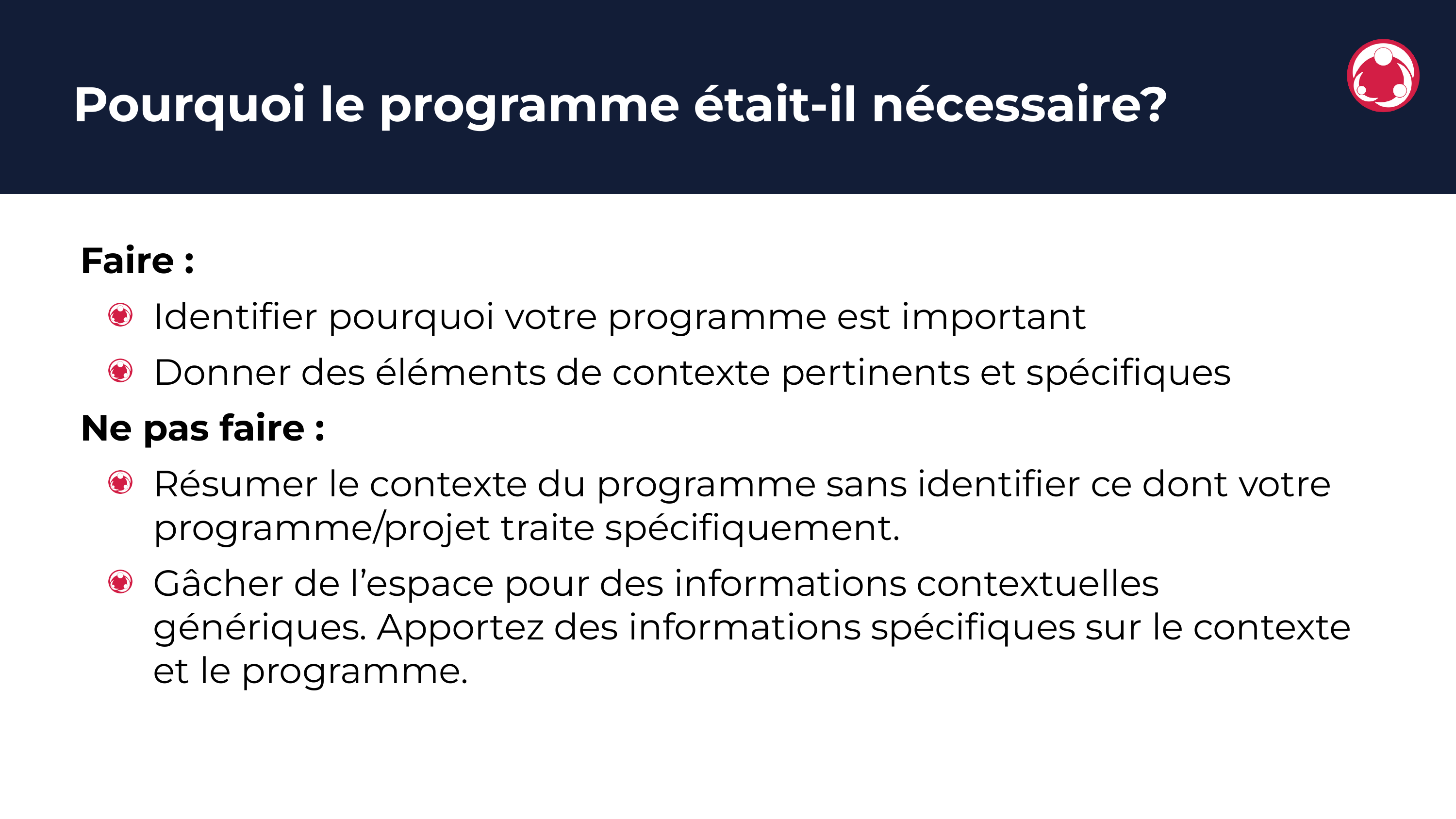

Pourquoi le programme était-il nécessaire?
Faire :
Identifier pourquoi votre programme est important
Donner des éléments de contexte pertinents et spécifiques
Ne pas faire :
Résumer le contexte du programme sans identifier ce dont votre programme/projet traite spécifiquement.
Gâcher de l’espace pour des informations contextuelles génériques. Apportez des informations spécifiques sur le contexte et le programme.